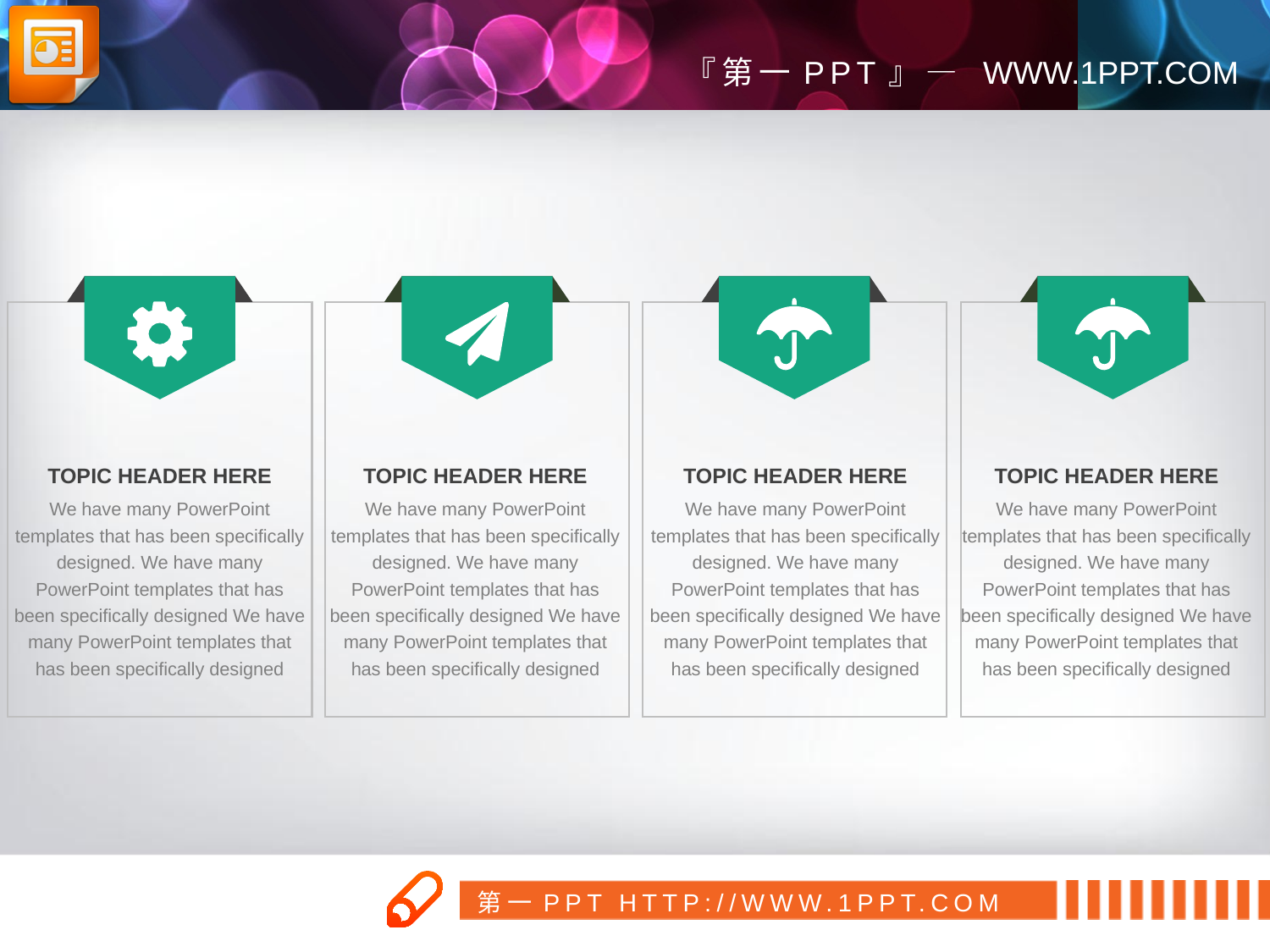

TOPIC HEADER HERE
We have many PowerPoint templates that has been specifically designed. We have many PowerPoint templates that has been specifically designed We have many PowerPoint templates that has been specifically designed
TOPIC HEADER HERE
We have many PowerPoint templates that has been specifically designed. We have many PowerPoint templates that has been specifically designed We have many PowerPoint templates that has been specifically designed
TOPIC HEADER HERE
We have many PowerPoint templates that has been specifically designed. We have many PowerPoint templates that has been specifically designed We have many PowerPoint templates that has been specifically designed
TOPIC HEADER HERE
We have many PowerPoint templates that has been specifically designed. We have many PowerPoint templates that has been specifically designed We have many PowerPoint templates that has been specifically designed